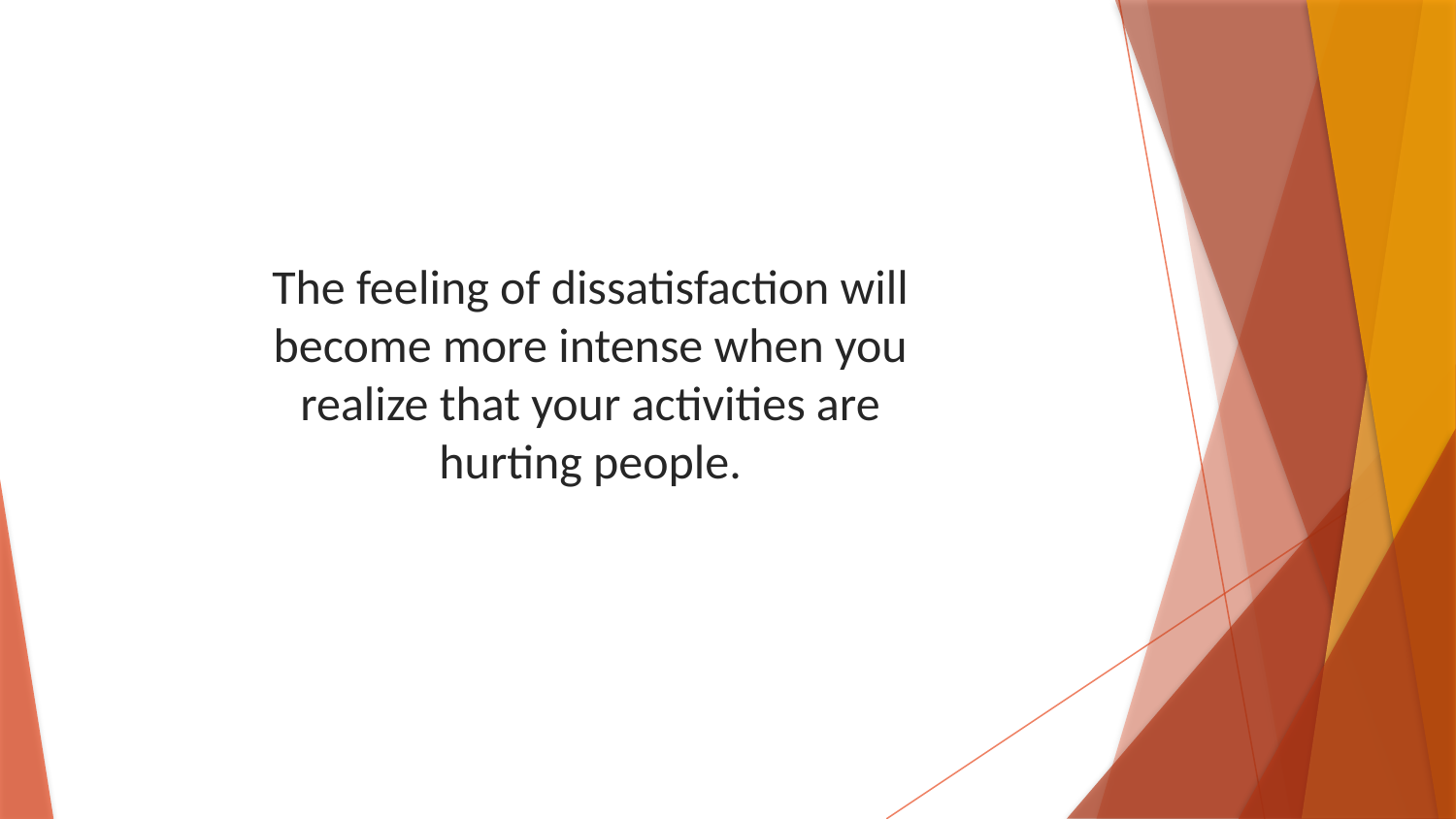

The feeling of dissatisfaction will become more intense when you realize that your activities are hurting people.